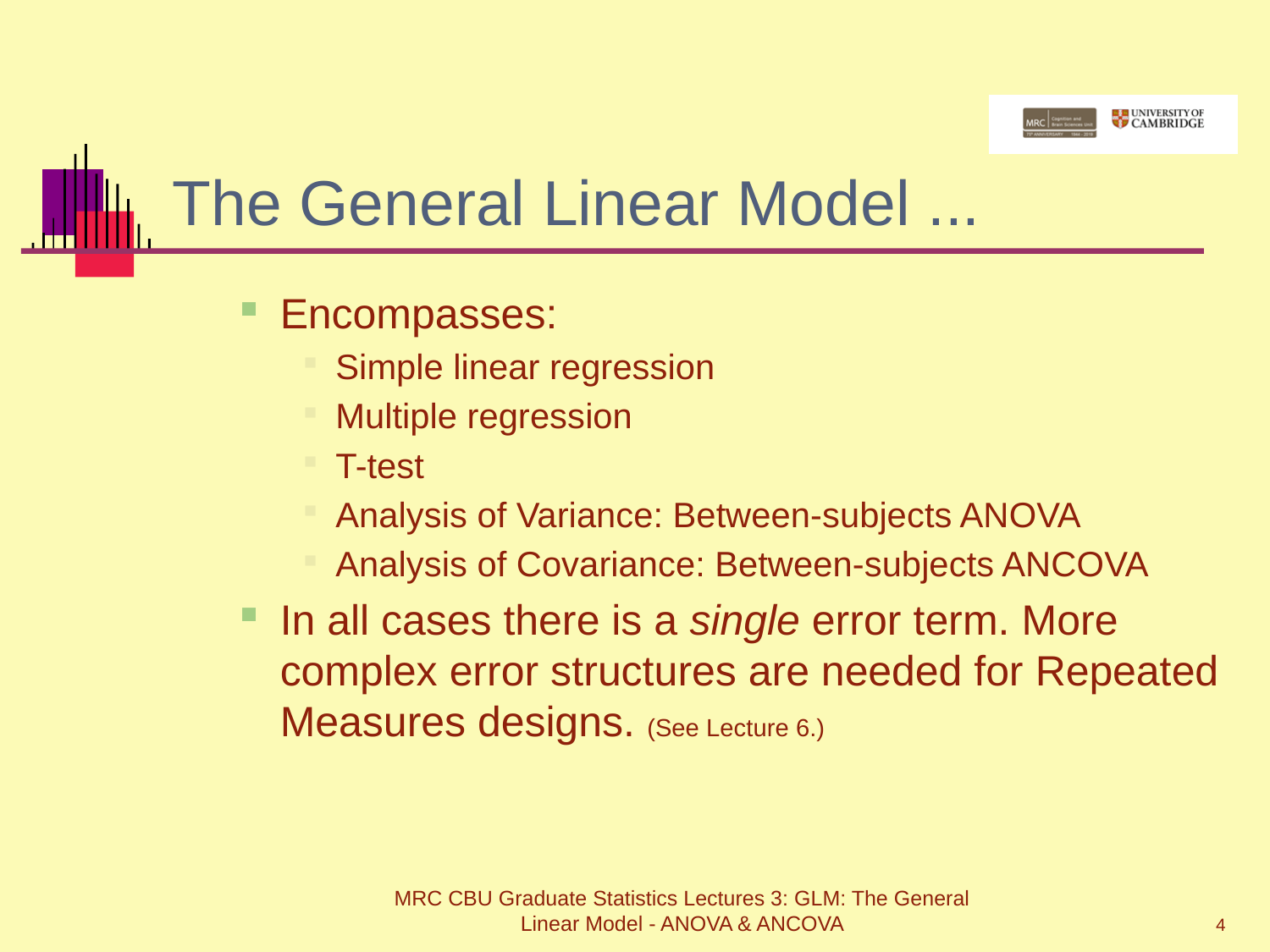

# The General Linear Model ...
Encompasses:
Simple linear regression
Multiple regression
T-test
Analysis of Variance: Between-subjects ANOVA
Analysis of Covariance: Between-subjects ANCOVA
In all cases there is a single error term. More complex error structures are needed for Repeated Measures designs. (See Lecture 6.)

MRC CBU Graduate Statistics Lectures 3: GLM: The General Linear Model - ANOVA & ANCOVA
4